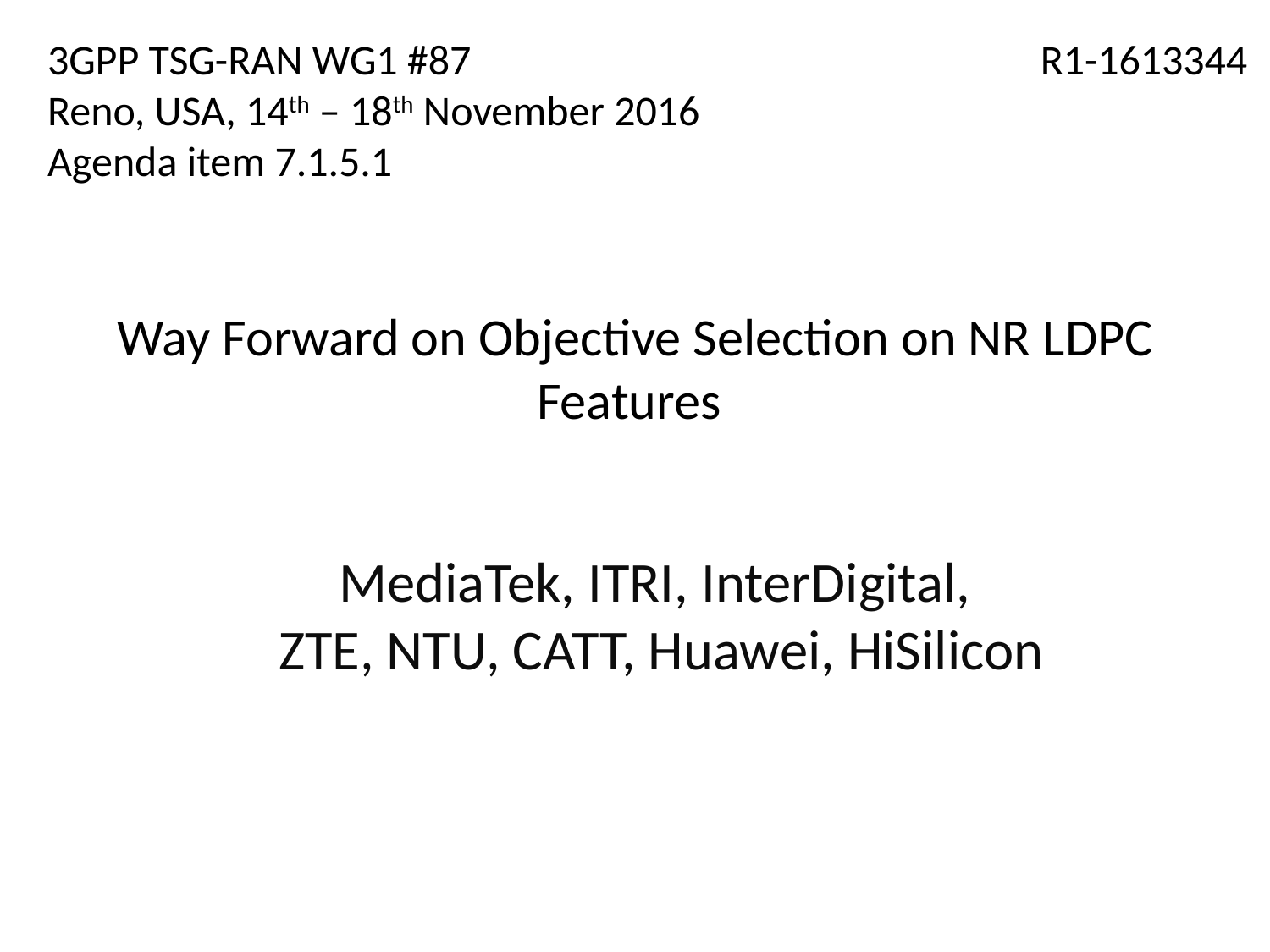

3GPP TSG-RAN WG1 #87
Reno, USA, 14th – 18th November 2016
Agenda item 7.1.5.1
R1-1613344
# Way Forward on Objective Selection on NR LDPC Features
MediaTek, ITRI, InterDigital,
ZTE, NTU, CATT, Huawei, HiSilicon